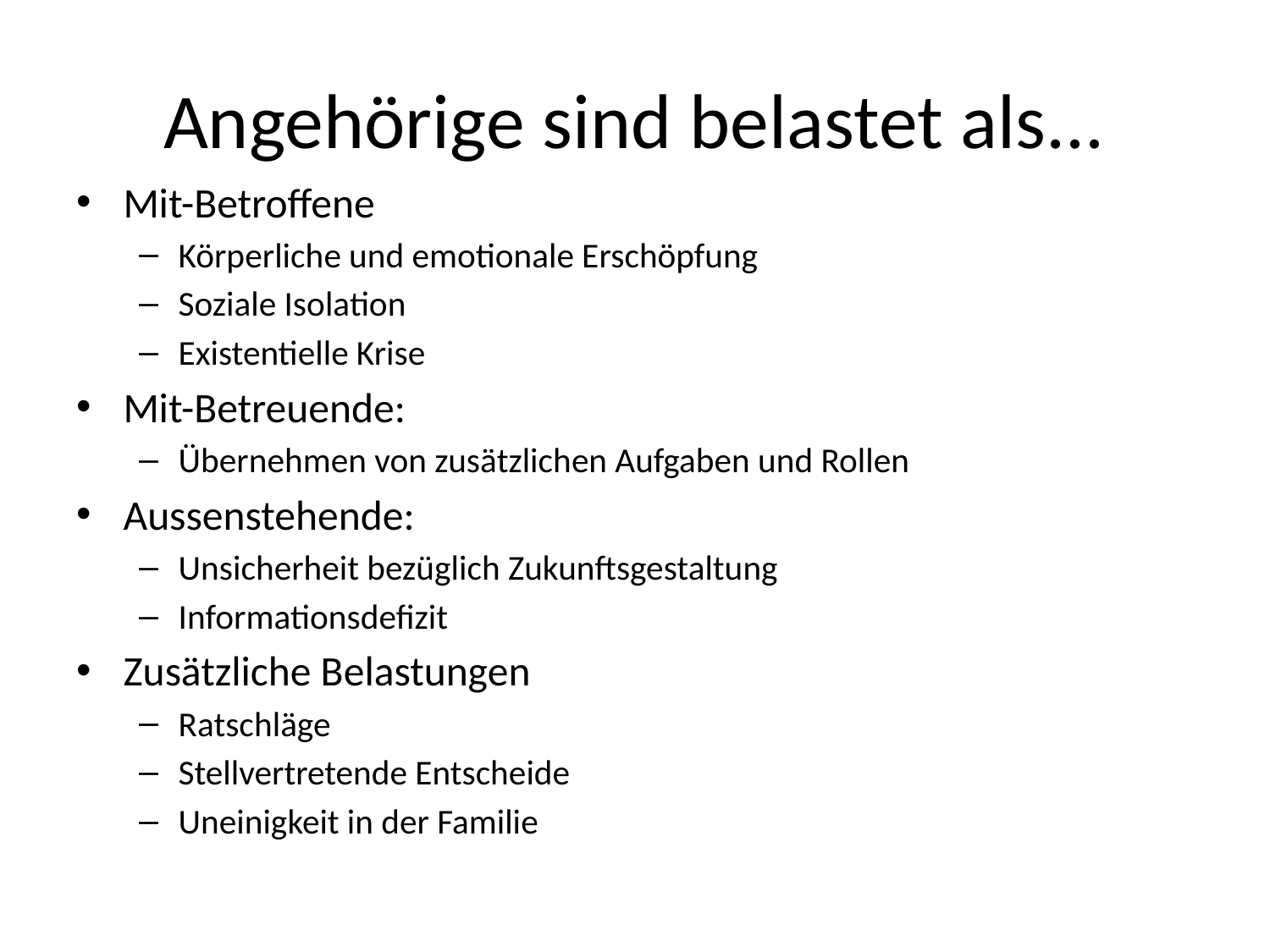

# Angehörige sind belastet als...
Mit-Betroffene
Körperliche und emotionale Erschöpfung
Soziale Isolation
Existentielle Krise
Mit-Betreuende:
Übernehmen von zusätzlichen Aufgaben und Rollen
Aussenstehende:
Unsicherheit bezüglich Zukunftsgestaltung
Informationsdefizit
Zusätzliche Belastungen
Ratschläge
Stellvertretende Entscheide
Uneinigkeit in der Familie